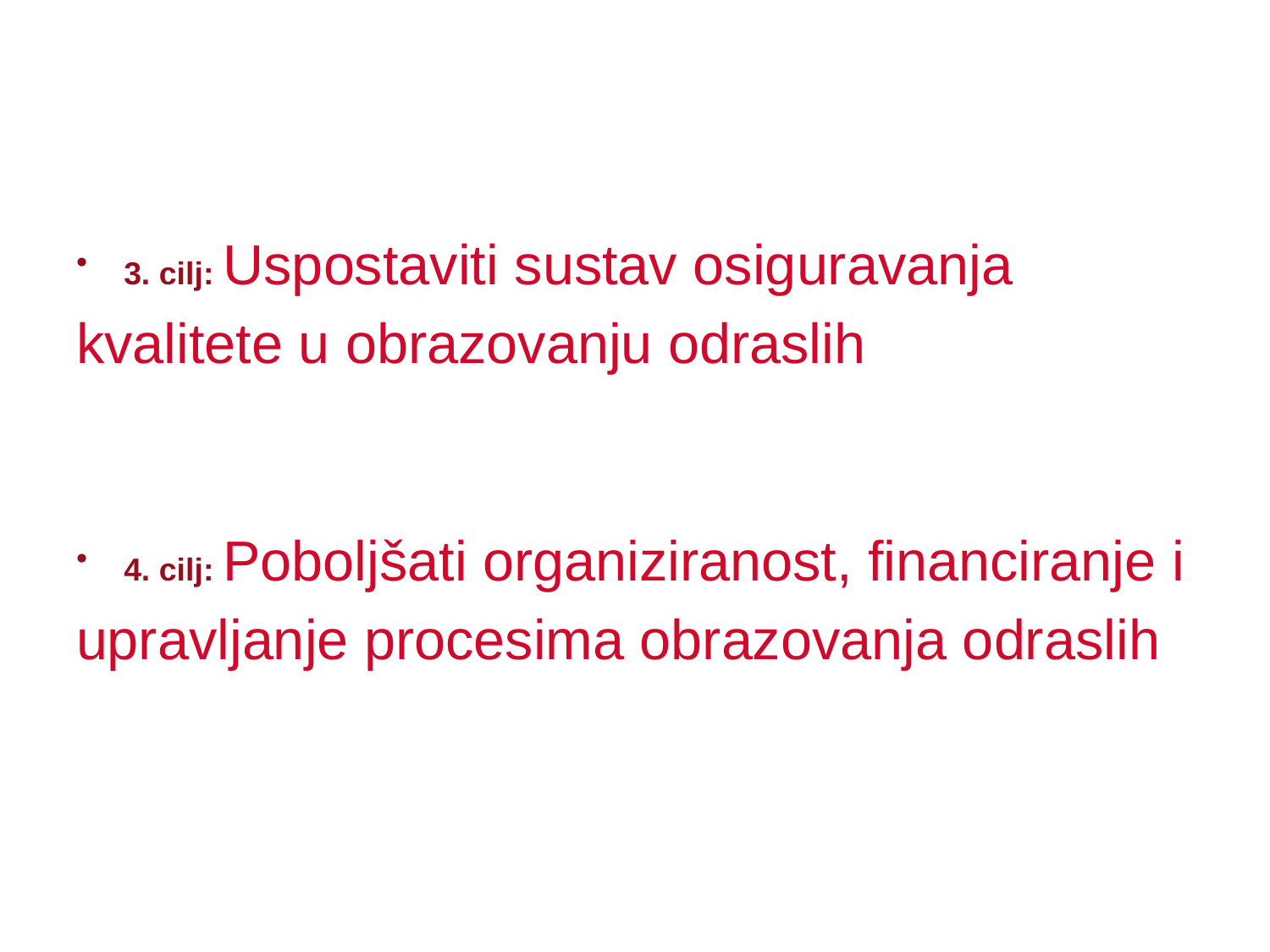

#
3. cilj: Uspostaviti sustav osiguravanja
kvalitete u obrazovanju odraslih

4. cilj: Poboljšati organiziranost, financiranje i
upravljanje procesima obrazovanja odraslih